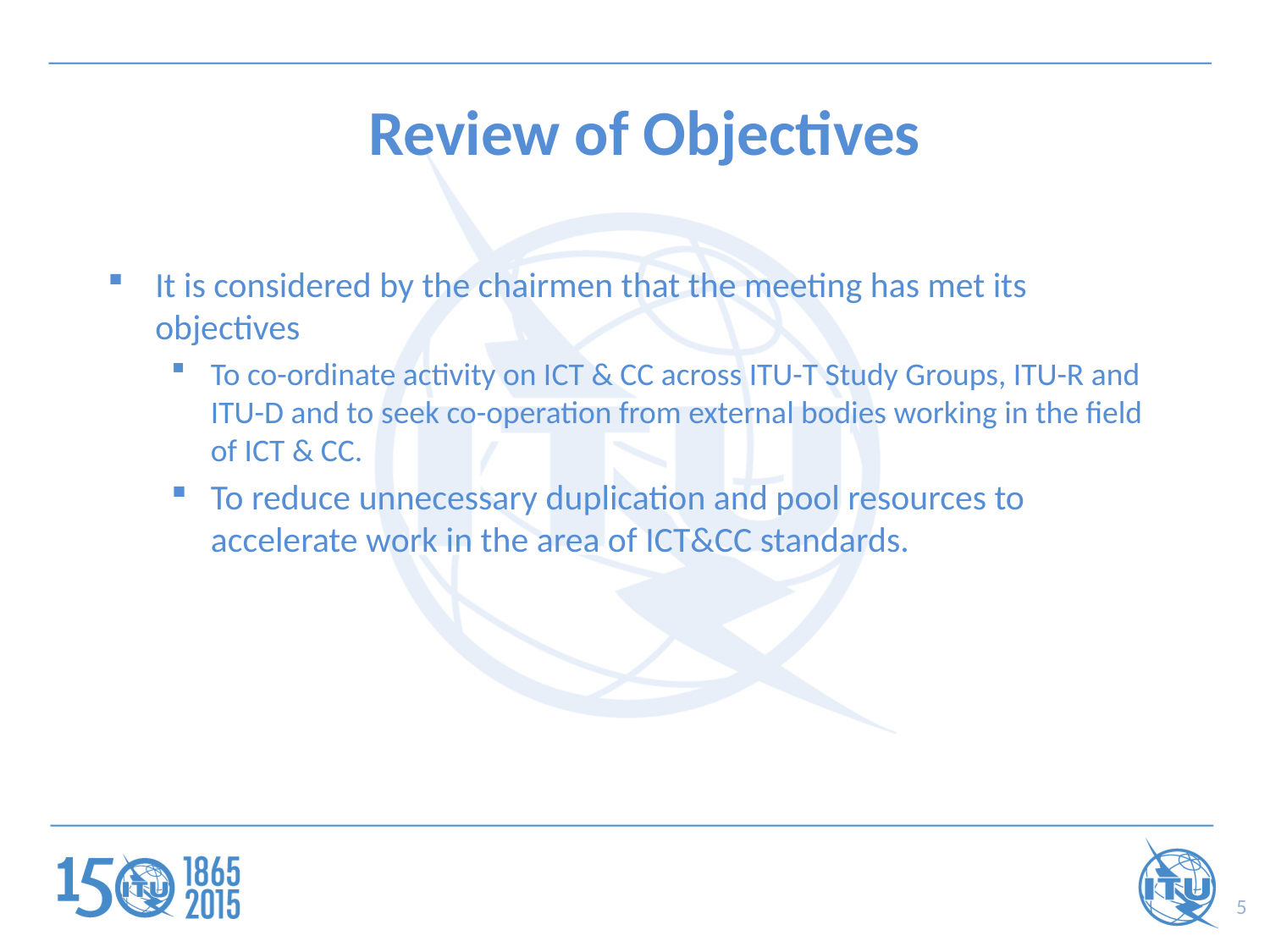

# Review of Objectives
It is considered by the chairmen that the meeting has met its objectives
To co-ordinate activity on ICT & CC across ITU-T Study Groups, ITU-R and ITU-D and to seek co-operation from external bodies working in the field of ICT & CC.
To reduce unnecessary duplication and pool resources to accelerate work in the area of ICT&CC standards.

5